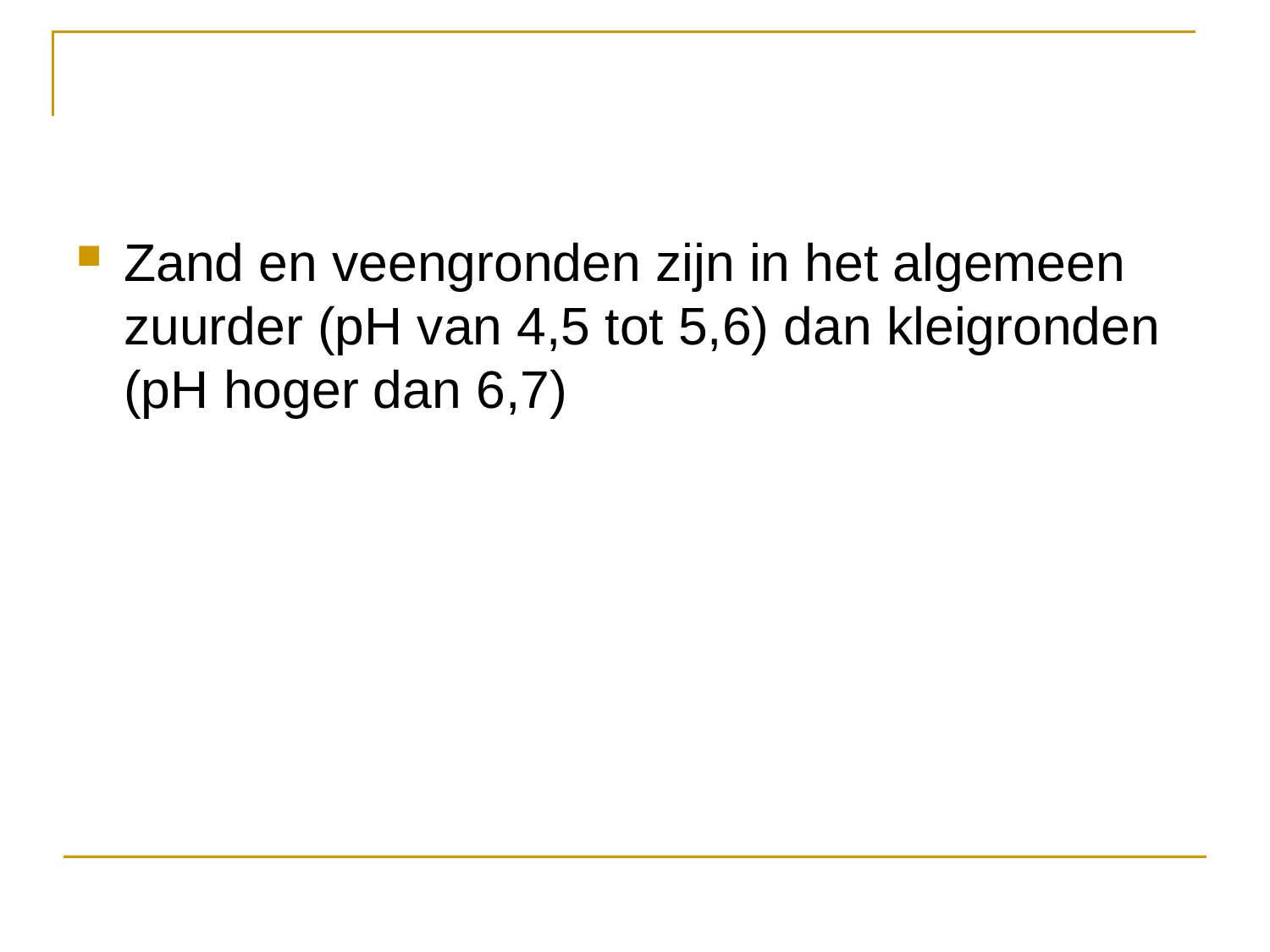

#
Zand en veengronden zijn in het algemeen zuurder (pH van 4,5 tot 5,6) dan kleigronden (pH hoger dan 6,7)